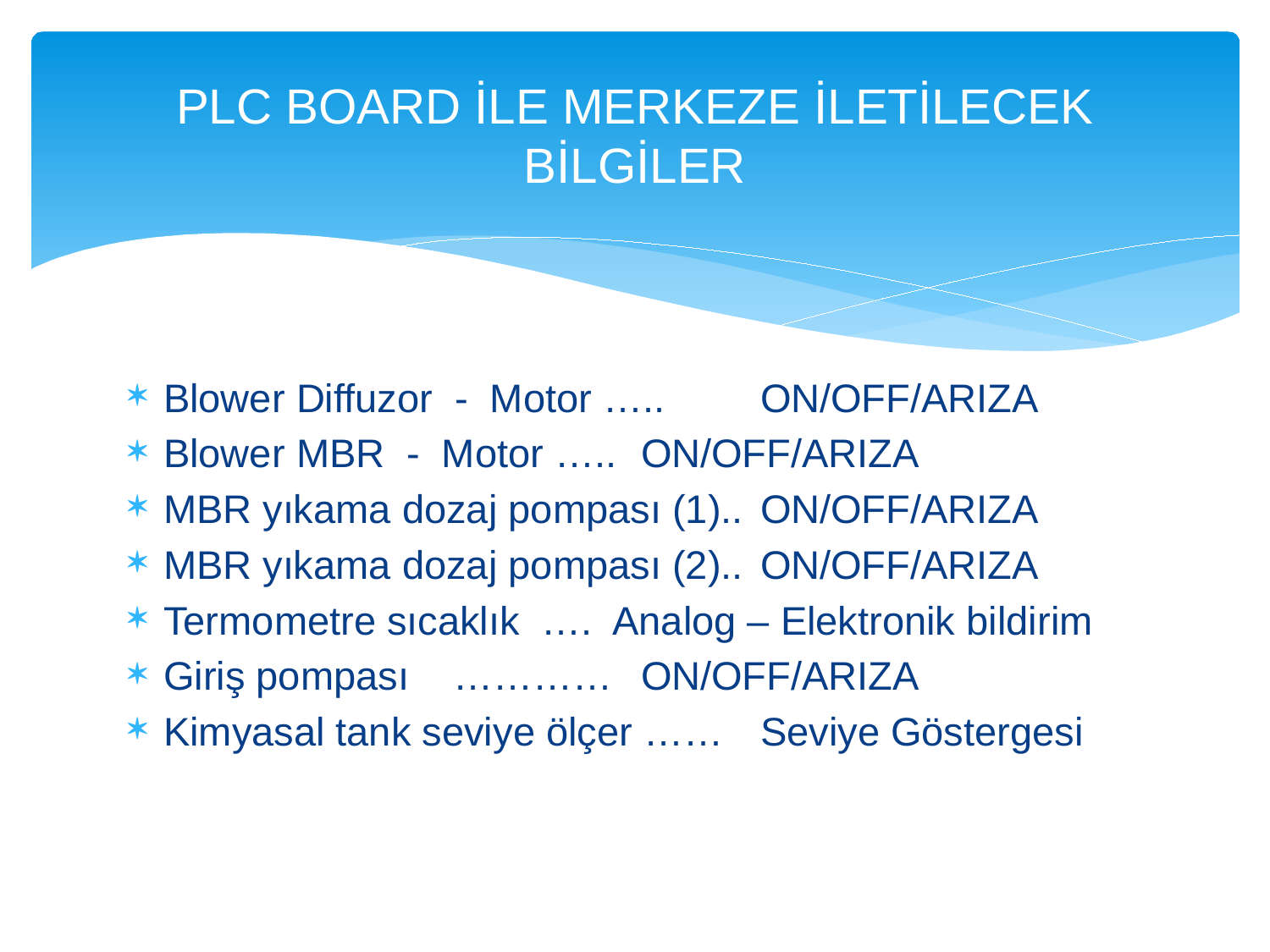

# PLC BOARD İLE MERKEZE İLETİLECEK BİLGİLER
Blower Diffuzor  -  Motor ….. 	ON/OFF/ARIZA
Blower MBR  -  Motor …..		ON/OFF/ARIZA
MBR yıkama dozaj pompası (1)..	ON/OFF/ARIZA
MBR yıkama dozaj pompası (2)..	ON/OFF/ARIZA
Termometre sıcaklık  ….  Analog – Elektronik bildirim
Giriş pompası    …………		ON/OFF/ARIZA
Kimyasal tank seviye ölçer ……	Seviye Göstergesi